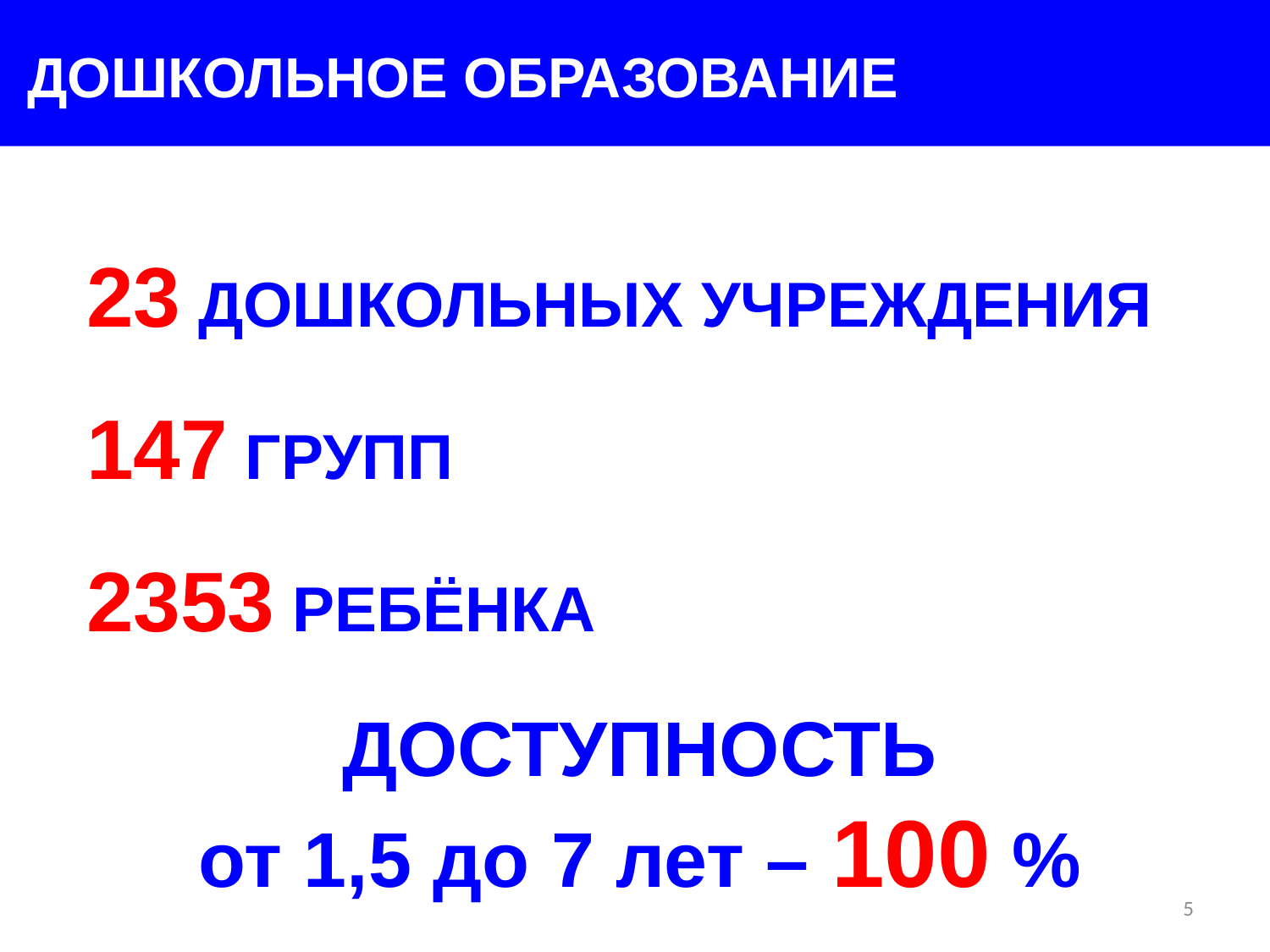

ДОШКОЛЬНОЕ ОБРАЗОВАНИЕ
23 ДОШКОЛЬНЫХ УЧРЕЖДЕНИЯ
147 ГРУПП
2353 РЕБЁНКА

ДОСТУПНОСТЬ
от 1,5 до 7 лет – 100 %
5